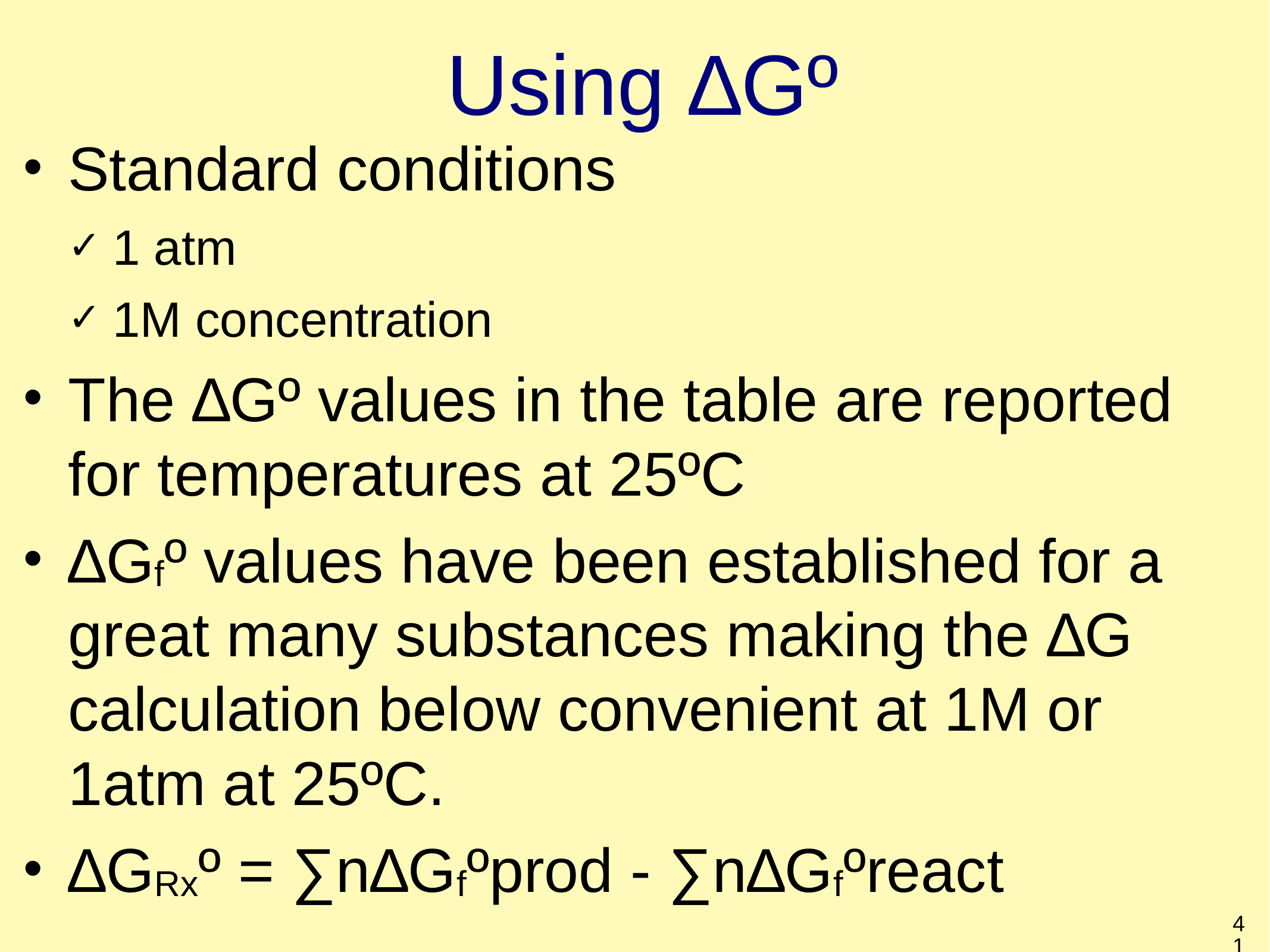

# Using ∆Gº
Standard conditions
1 atm
1M concentration
The ∆Gº values in the table are reported for temperatures at 25ºC
∆Gfº values have been established for a great many substances making the ∆G calculation below convenient at 1M or 1atm at 25ºC.
∆GRxº = ∑n∆Gfºprod - ∑n∆Gfºreact
41